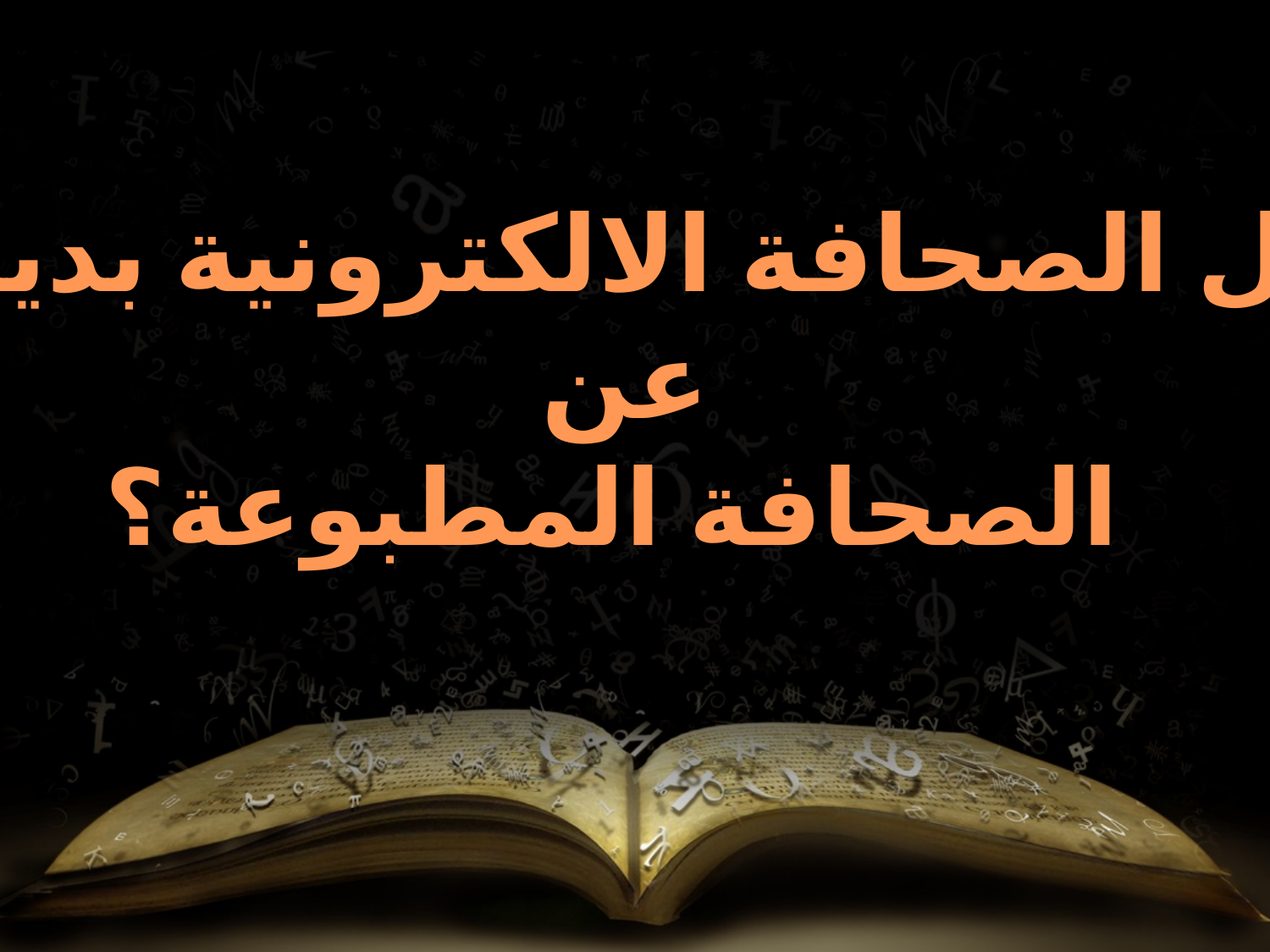

هل الصحافة الالكترونية بديل
عن
 الصحافة المطبوعة؟